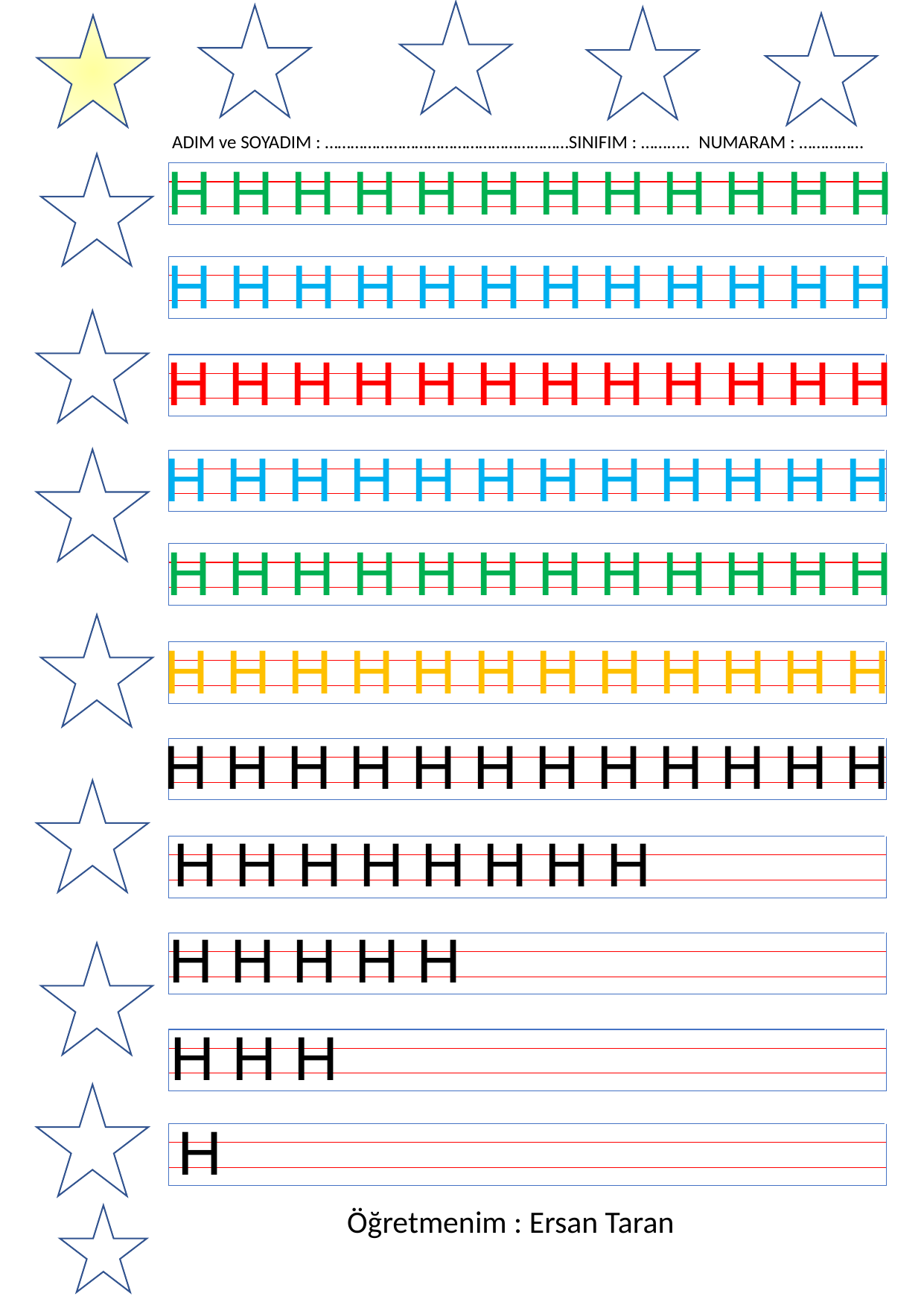

ADIM ve SOYADIM : …………………………………………………SINIFIM : …….....  NUMARAM : ……………
H H H H H H H H H H H H

H H H H H H H H H H H H

H H H H H H H H H H H H
H H H H H H H H H H H H

H H H H H H H H H H H H

H H H H H H H H H H H H
H H H H H H H H H H H H

H H H H H H H H
H H H H H

H H H

H
Öğretmenim : Ersan Taran